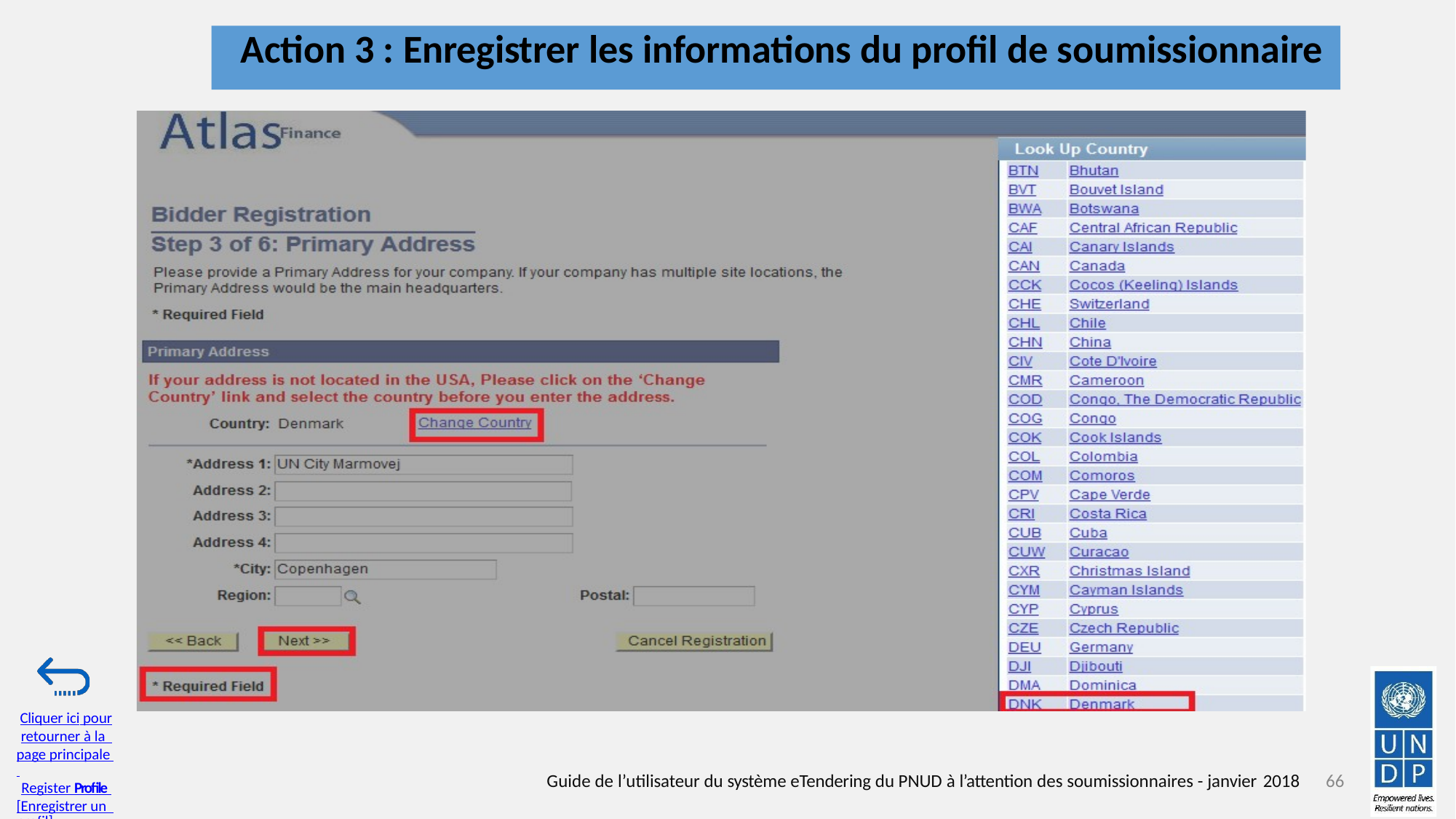

Action 3 : Enregistrer les informations du profil de soumissionnaire

Cliquer ici pour
retourner à la  page principale  Register Profile  [Enregistrer un  profil]
Guide de l’utilisateur du système eTendering du PNUD à l’attention des soumissionnaires - janvier 2018
66